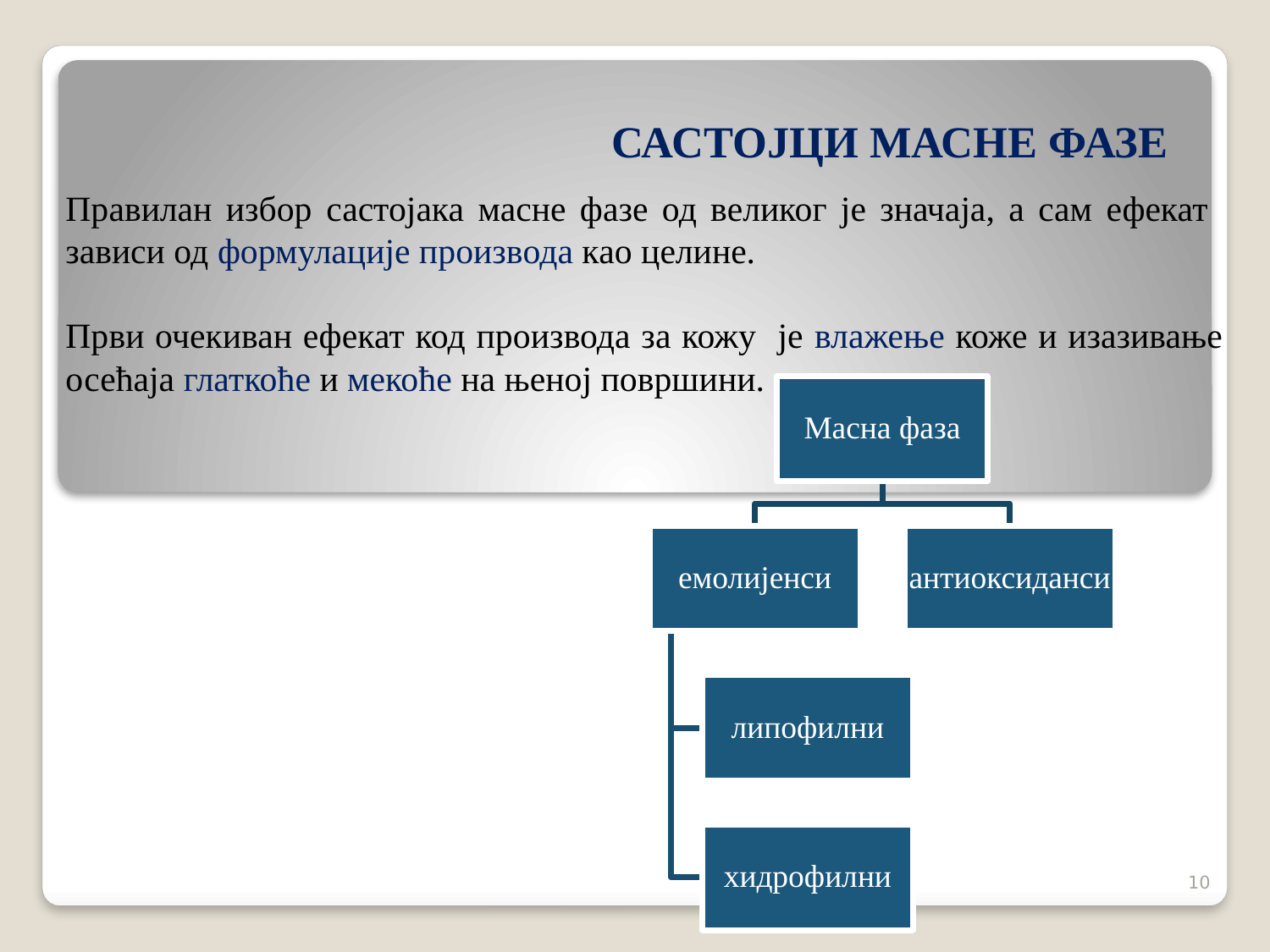

# САСТОЈЦИ МАСНЕ ФАЗЕ
Правилан избор састојака масне фазе од великог је значаја, а сам ефекат  зависи од формулације производа као целине.

Први очекиван ефекат код производа за кожу  је влажење коже и изазивање осећаја глаткоће и мекоће на њеној површини.

Масна фаза
емолијенси
липофилни
хидрофилни
антиоксиданси
емолијенси
10